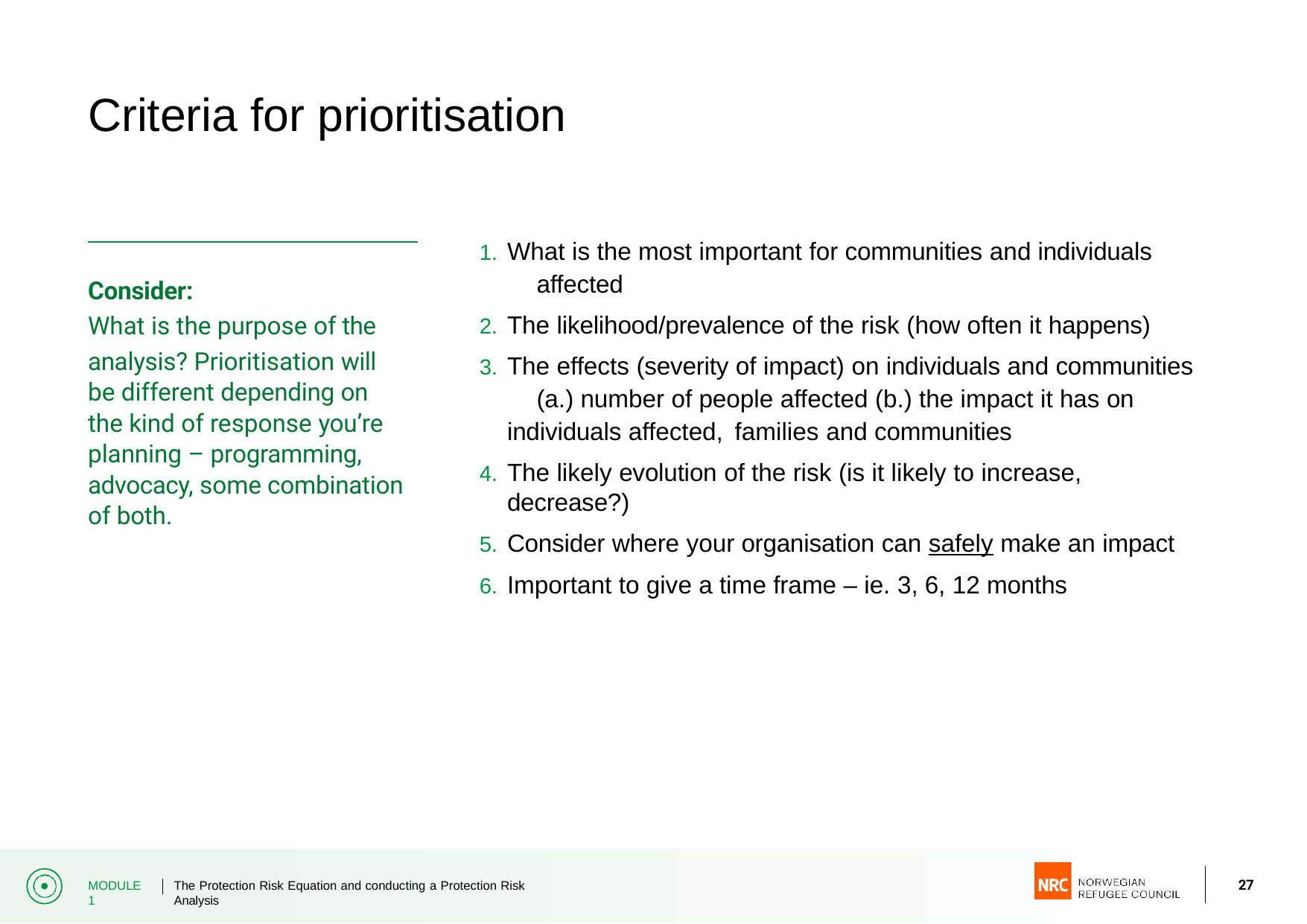

# Criteria for prioritisation
What is the most important for communities and individuals 	affected
The likelihood/prevalence of the risk (how often it happens)
The effects (severity of impact) on individuals and communities 	(a.) number of people affected (b.) the impact it has on 	individuals affected, families and communities
The likely evolution of the risk (is it likely to increase, decrease?)
Consider where your organisation can safely make an impact
Important to give a time frame – ie. 3, 6, 12 months

Consider:
What is the purpose of the analysis? Prioritisation will
be different depending on the kind of response you’re planning – programming, advocacy, some combination of both.
27
MODULE 1
The Protection Risk Equation and conducting a Protection Risk Analysis